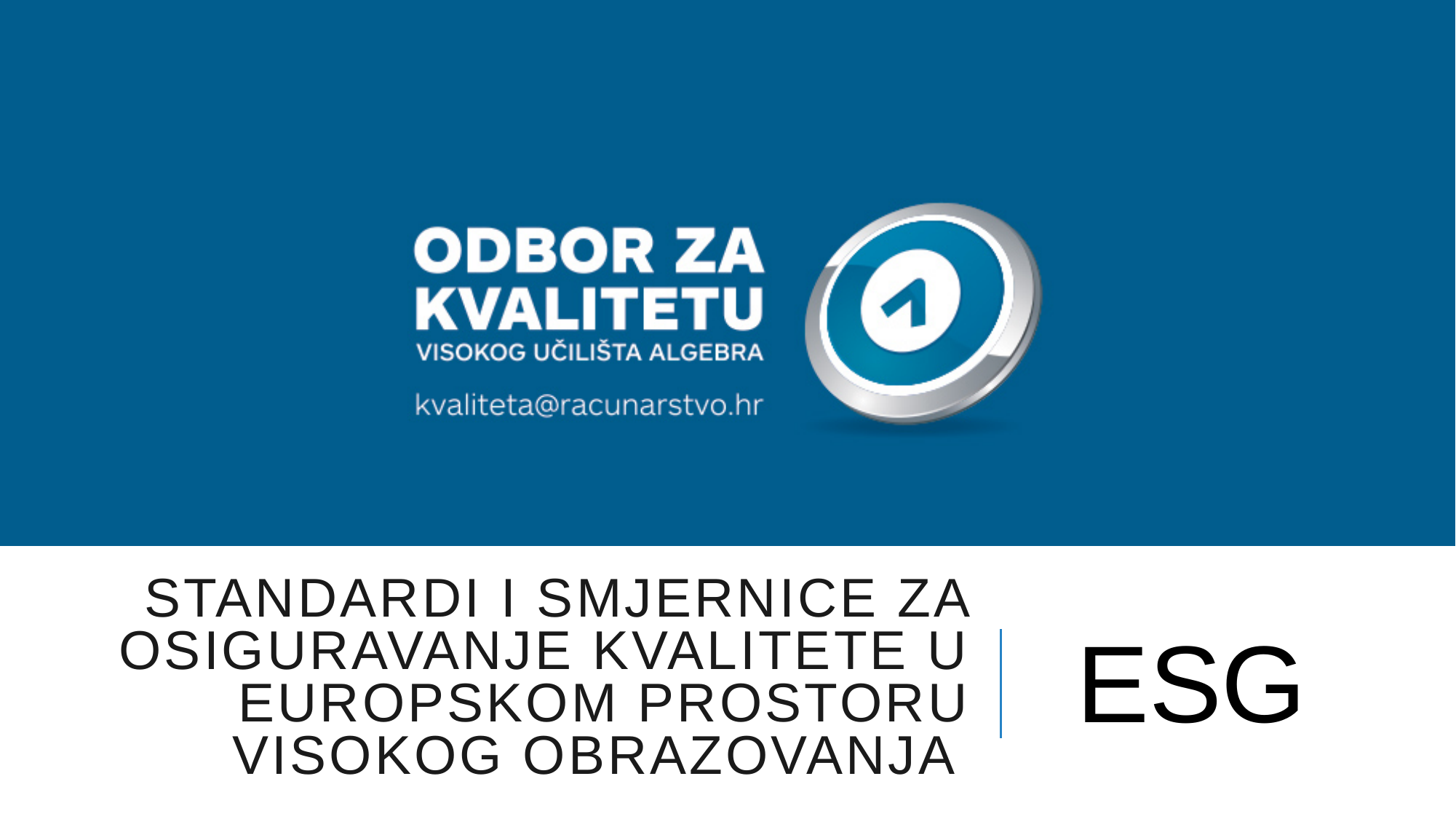

# Standardi i smjernice za osiguravanje kvalitete U Europskom prostoru visokog obrazovanja
ESG